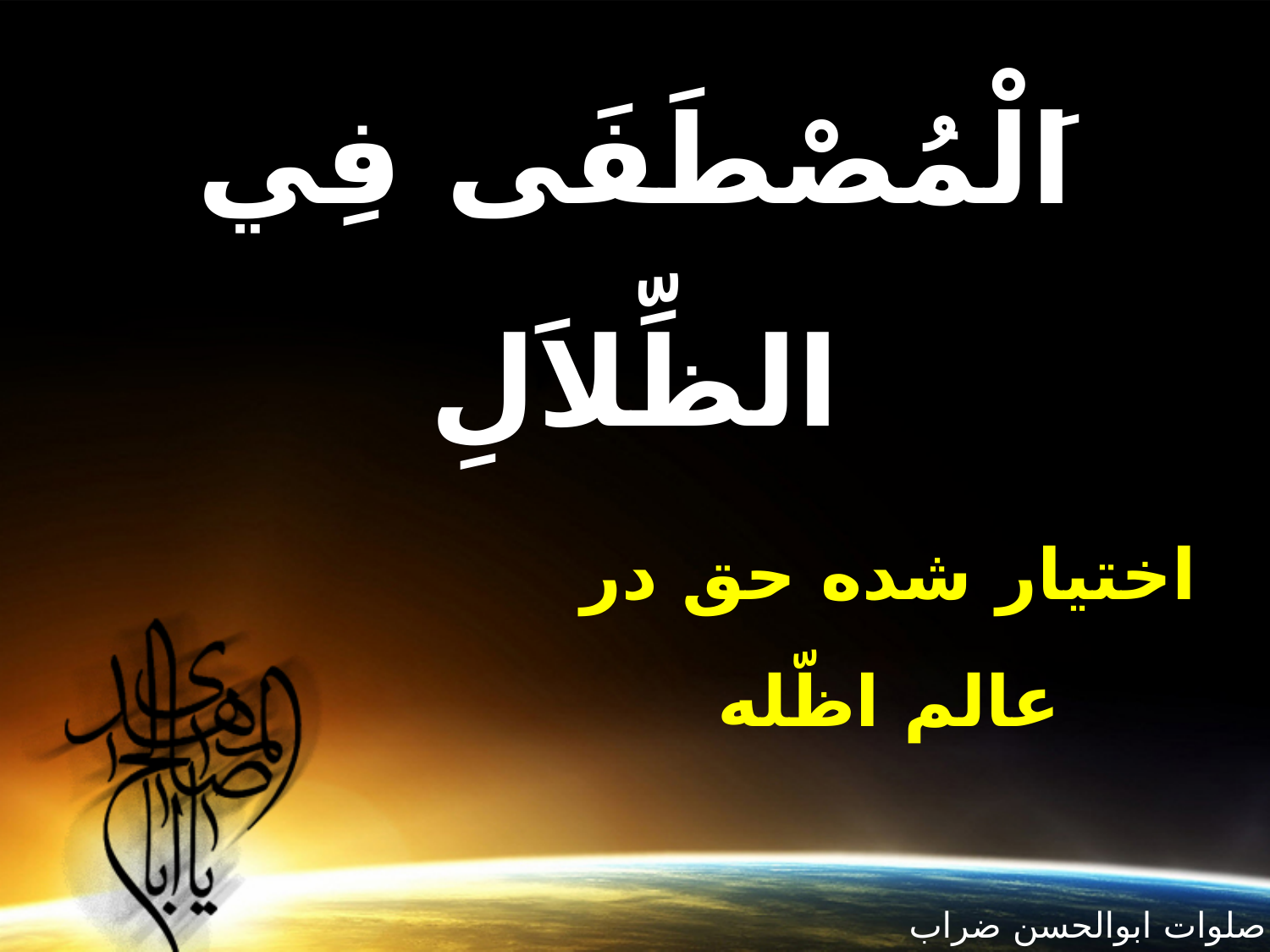

اَلْمُصْطَفَى فِي الظِّلاَلِ
اختيار شده حق در عالم اظّله